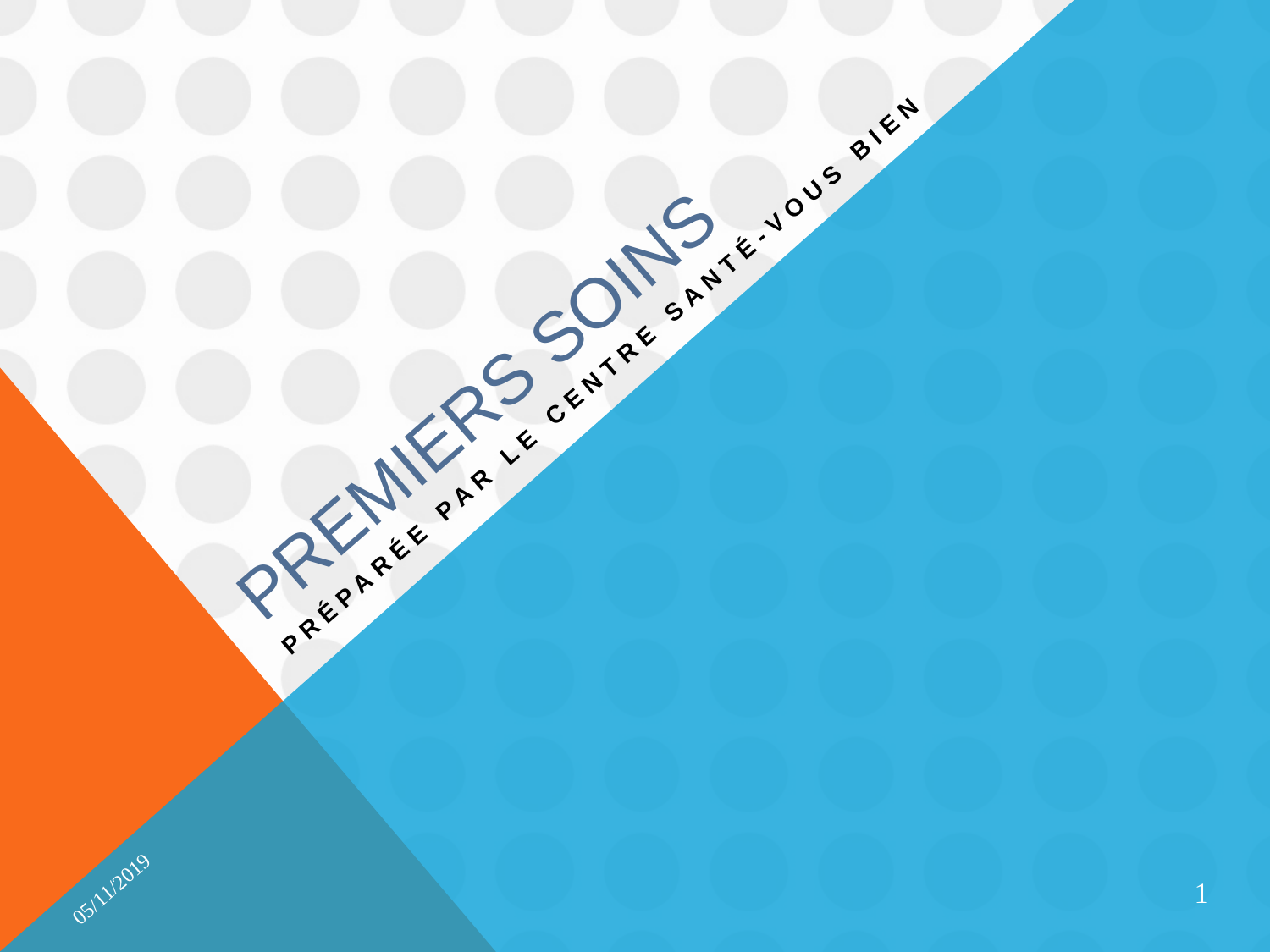

# PREMIERS SOINS
Préparée par le CENTRE SANTÉ-VOUS BIEN
05/11/2019
1